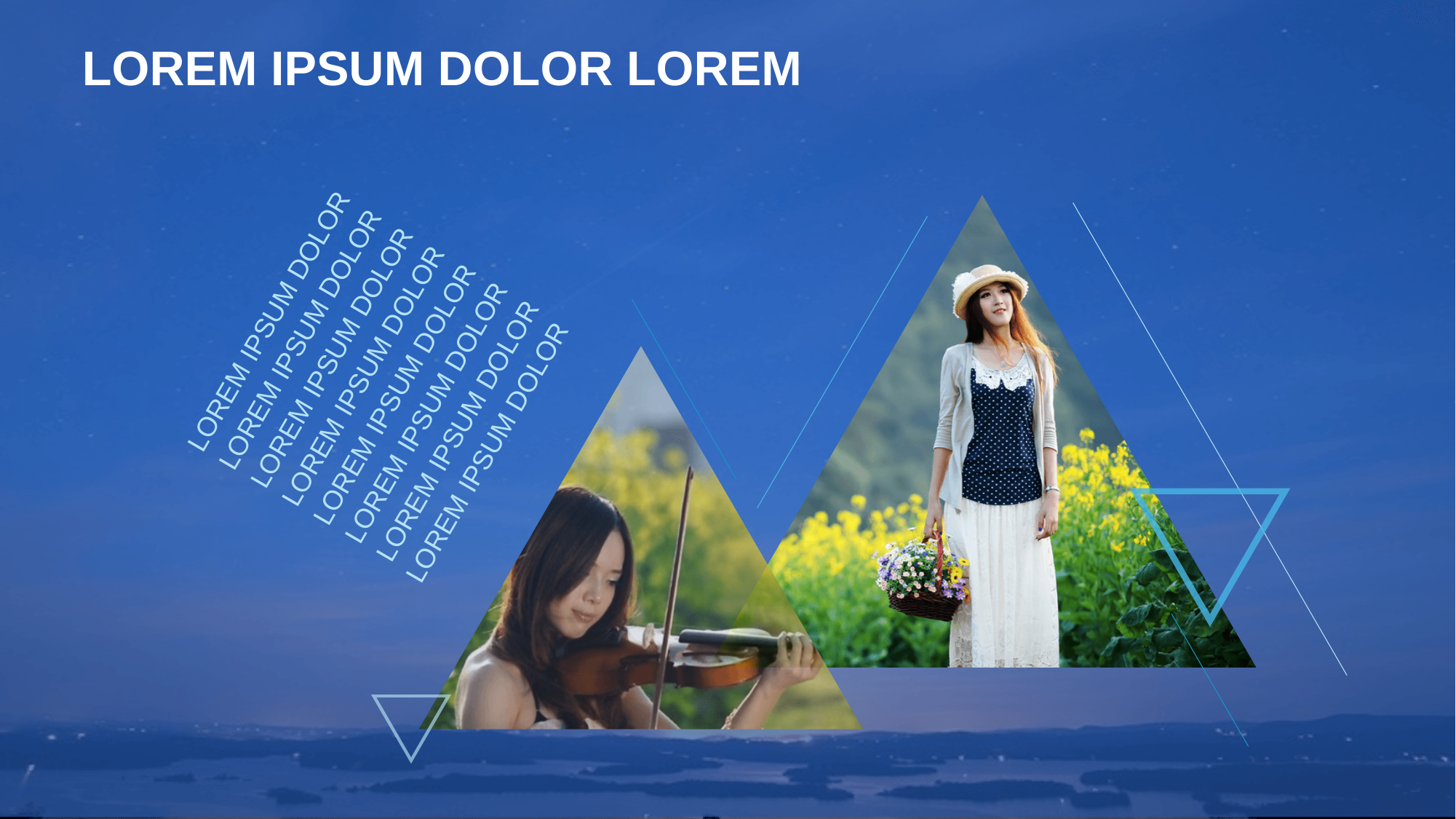

LOREM IPSUM DOLOR LOREM
LOREM IPSUM DOLOR LOREM IPSUM DOLOR LOREM IPSUM DOLOR LOREM IPSUM DOLOR LOREM IPSUM DOLOR LOREM IPSUM DOLOR LOREM IPSUM DOLOR LOREM IPSUM DOLOR